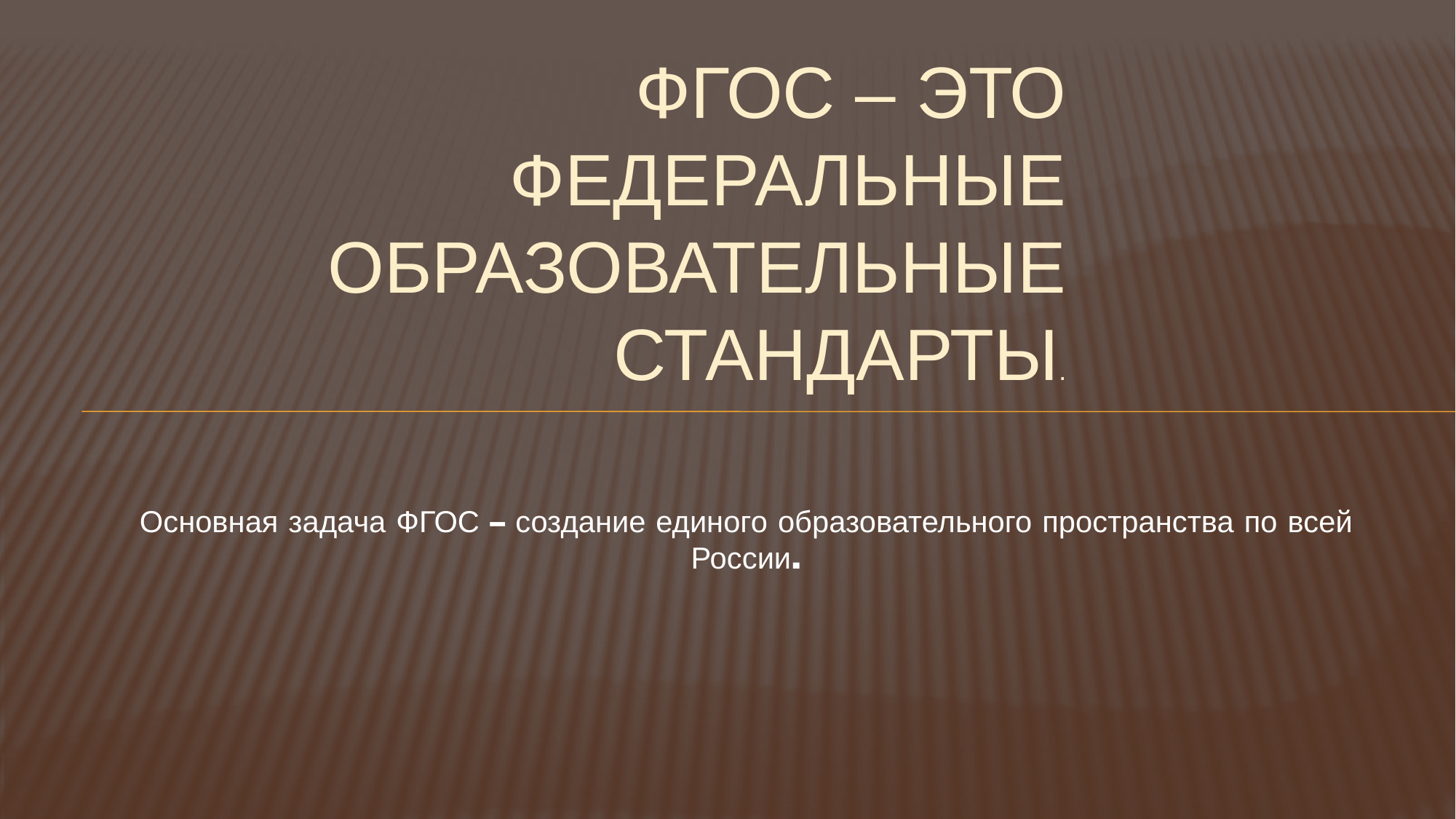

# ФГОС – это федеральные образовательные стандарты.
Основная задача ФГОС – создание единого образовательного пространства по всей России.